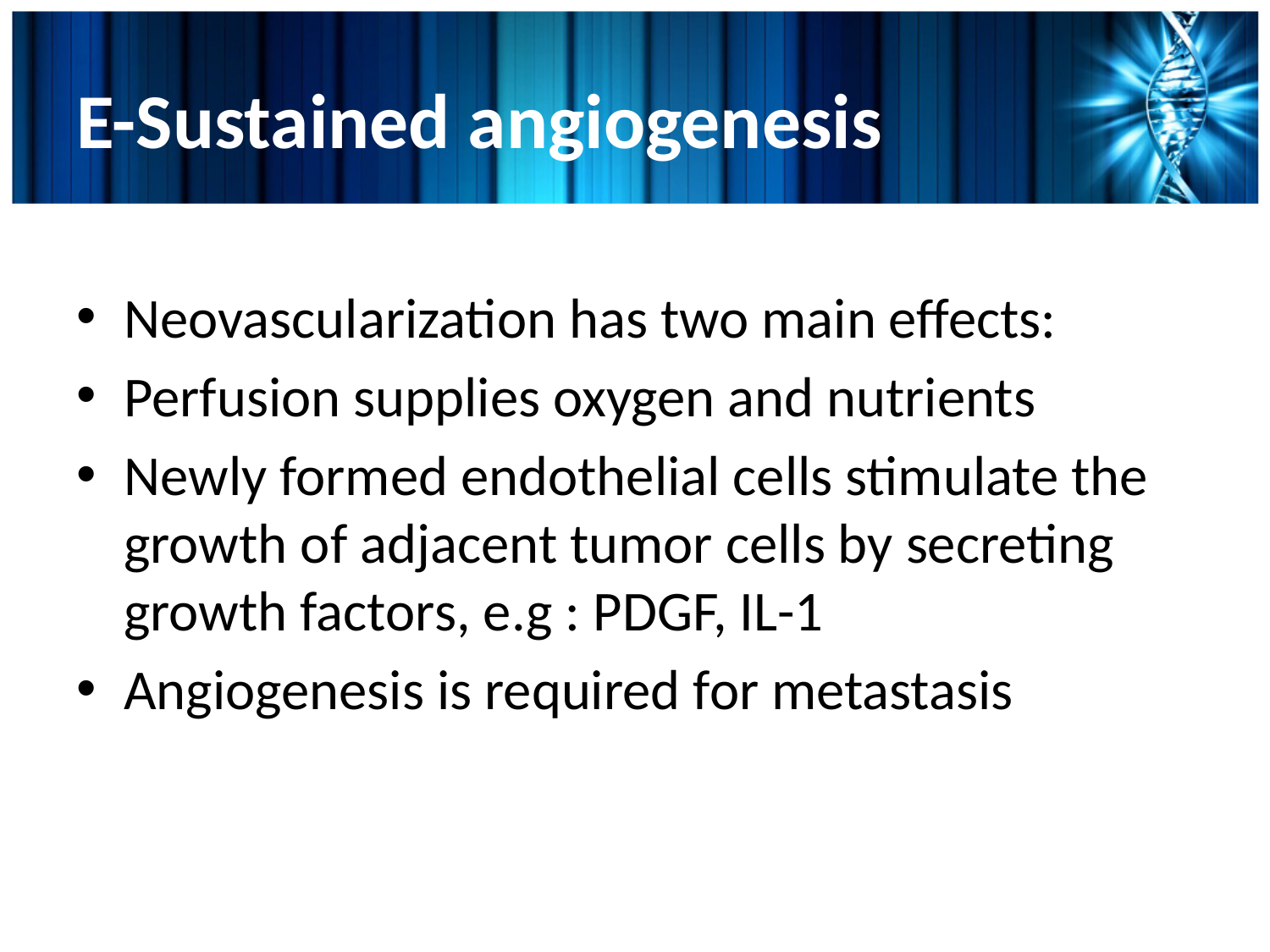

# E-Sustained angiogenesis
Neovascularization has two main effects:
Perfusion supplies oxygen and nutrients
Newly formed endothelial cells stimulate the growth of adjacent tumor cells by secreting growth factors, e.g : PDGF, IL-1
Angiogenesis is required for metastasis